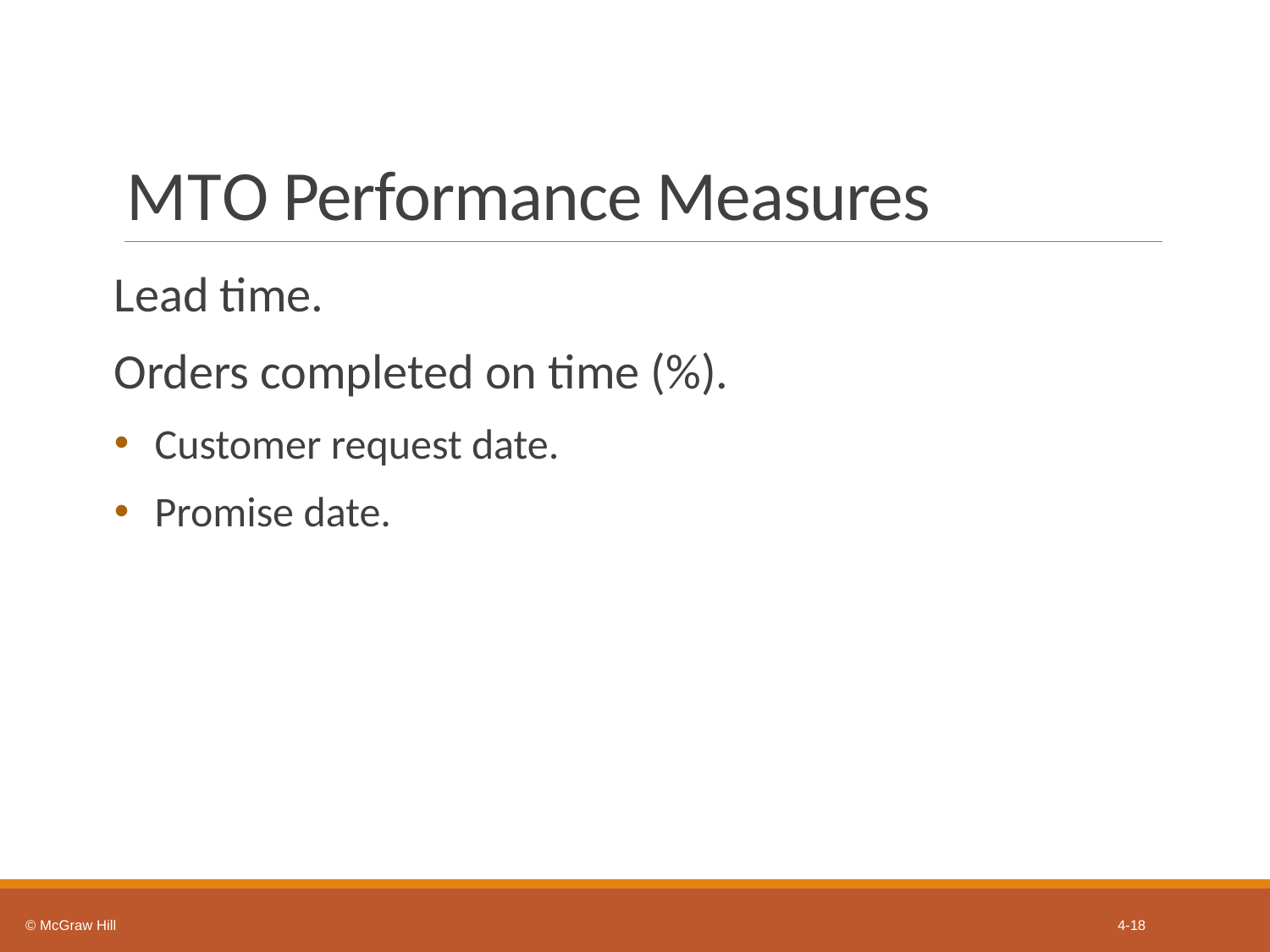

# M T O Performance Measures
Lead time.
Orders completed on time (%).
Customer request date.
Promise date.